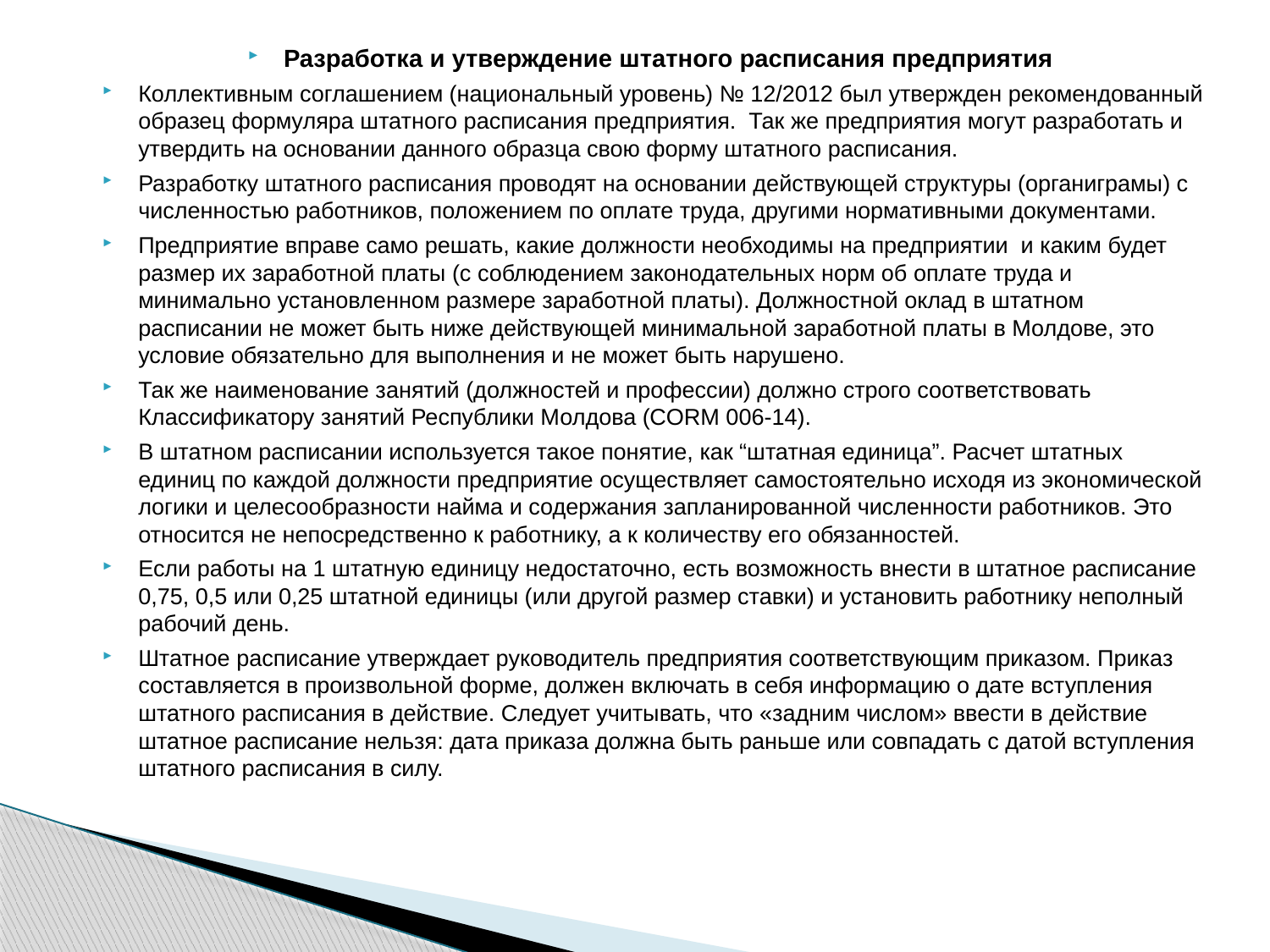

Разработка и утверждение штатного расписания предприятия
Коллективным соглашением (национальный уровень) № 12/2012 был утвержден рекомендованный образец формуляра штатного расписания предприятия.  Так же предприятия могут разработать и утвердить на основании данного образца свою форму штатного расписания.
Разработку штатного расписания проводят на основании действующей структуры (органиграмы) с численностью работников, положением по оплате труда, другими нормативными документами.
Предприятие вправе само решать, какие должности необходимы на предприятии  и каким будет размер их заработной платы (с соблюдением законодательных норм об оплате труда и минимально установленном размере заработной платы). Должностной оклад в штатном расписании не может быть ниже действующей минимальной заработной платы в Молдове, это условие обязательно для выполнения и не может быть нарушено.
Так же наименование занятий (должностей и профессии) должно строго соответствовать  Классификатору занятий Республики Молдова (CORM 006-14).
В штатном расписании используется такое понятие, как “штатная единица”. Расчет штатных единиц по каждой должности предприятие осуществляет самостоятельно исходя из экономической логики и целесообразности найма и содержания запланированной численности работников. Это относится не непосредственно к работнику, а к количеству его обязанностей.
Если работы на 1 штатную единицу недостаточно, есть возможность внести в штатное расписание 0,75, 0,5 или 0,25 штатной единицы (или другой размер ставки) и установить работнику неполный рабочий день.
Штатное расписание утверждает руководитель предприятия соответствующим приказом. Приказ составляется в произвольной форме, должен включать в себя информацию о дате вступления штатного расписания в действие. Следует учитывать, что «задним числом» ввести в действие штатное расписание нельзя: дата приказа должна быть раньше или совпадать с датой вступления штатного расписания в силу.